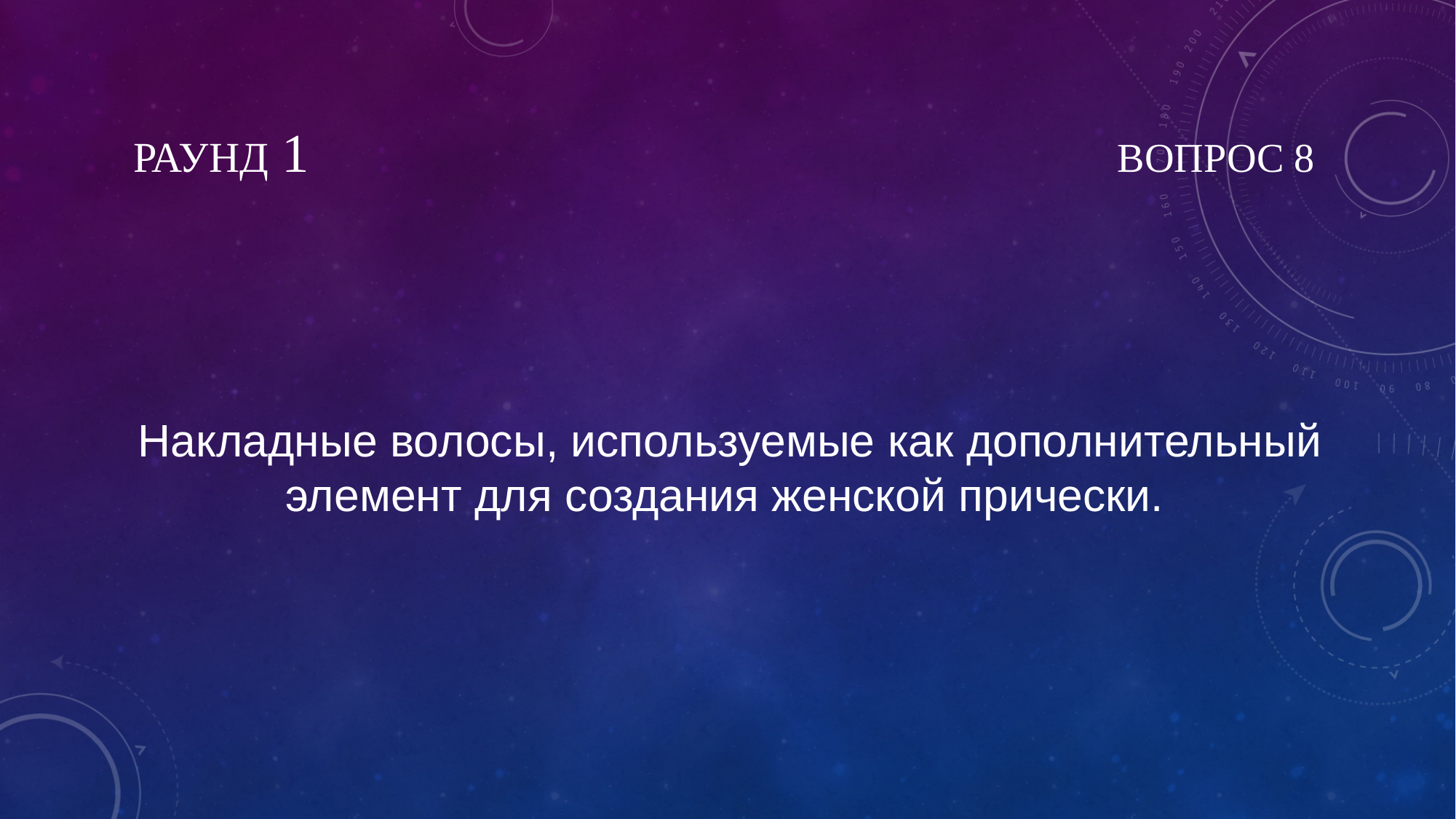

# Раунд 1                                                                 Вопрос 8
Накладные волосы, используемые как дополнительный элемент для создания женской прически.